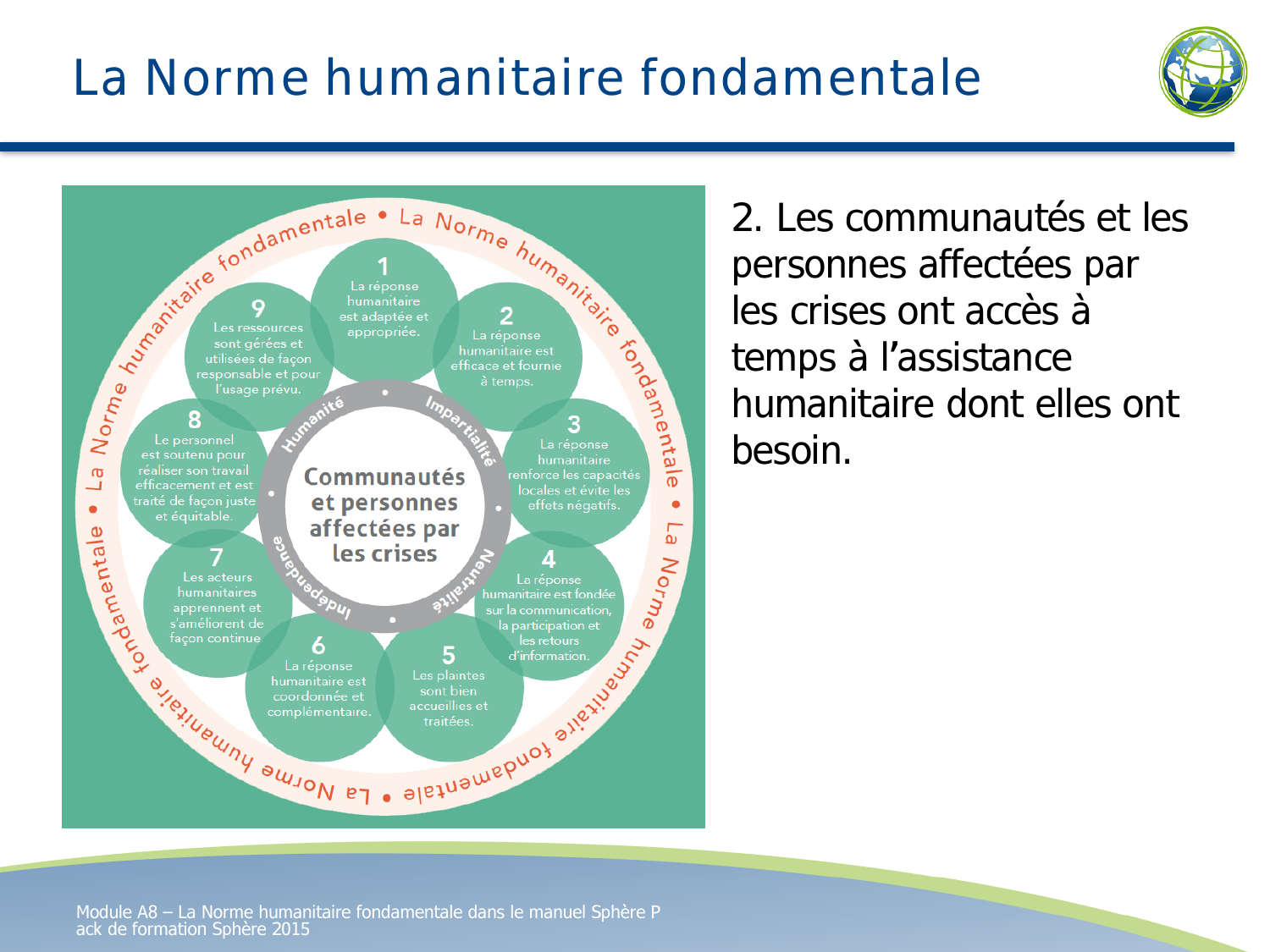

# La Norme humanitaire fondamentale
2. Les communautés et les personnes affectées par les crises ont accès à temps à l’assistance humanitaire dont elles ont besoin.
Module A8 – La Norme humanitaire fondamentale dans le manuel Sphère Pack de formation Sphère 2015